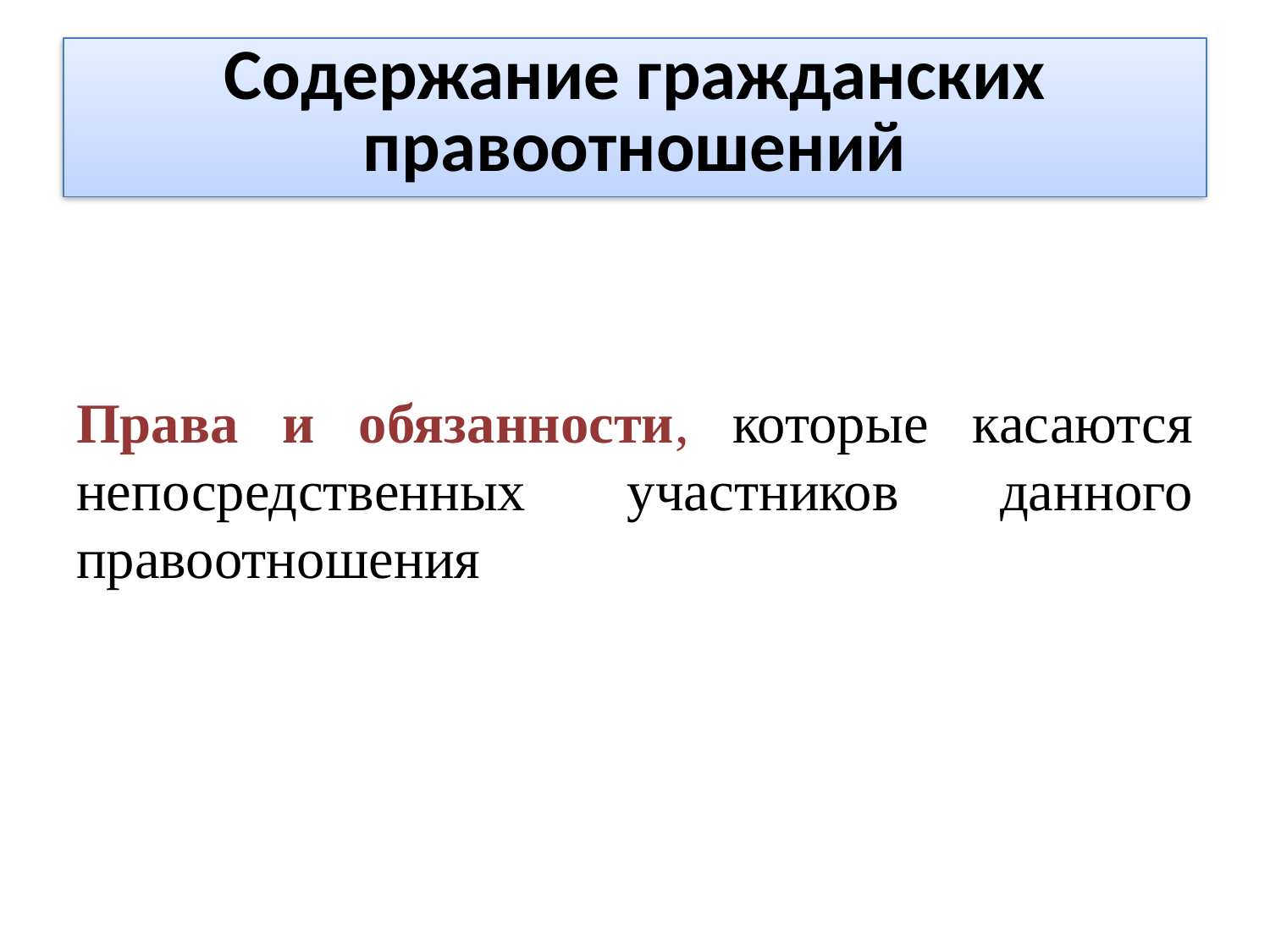

# Содержание гражданских правоотношений

Права и обязанности, которые касаются непосредственных участников данного правоотношения